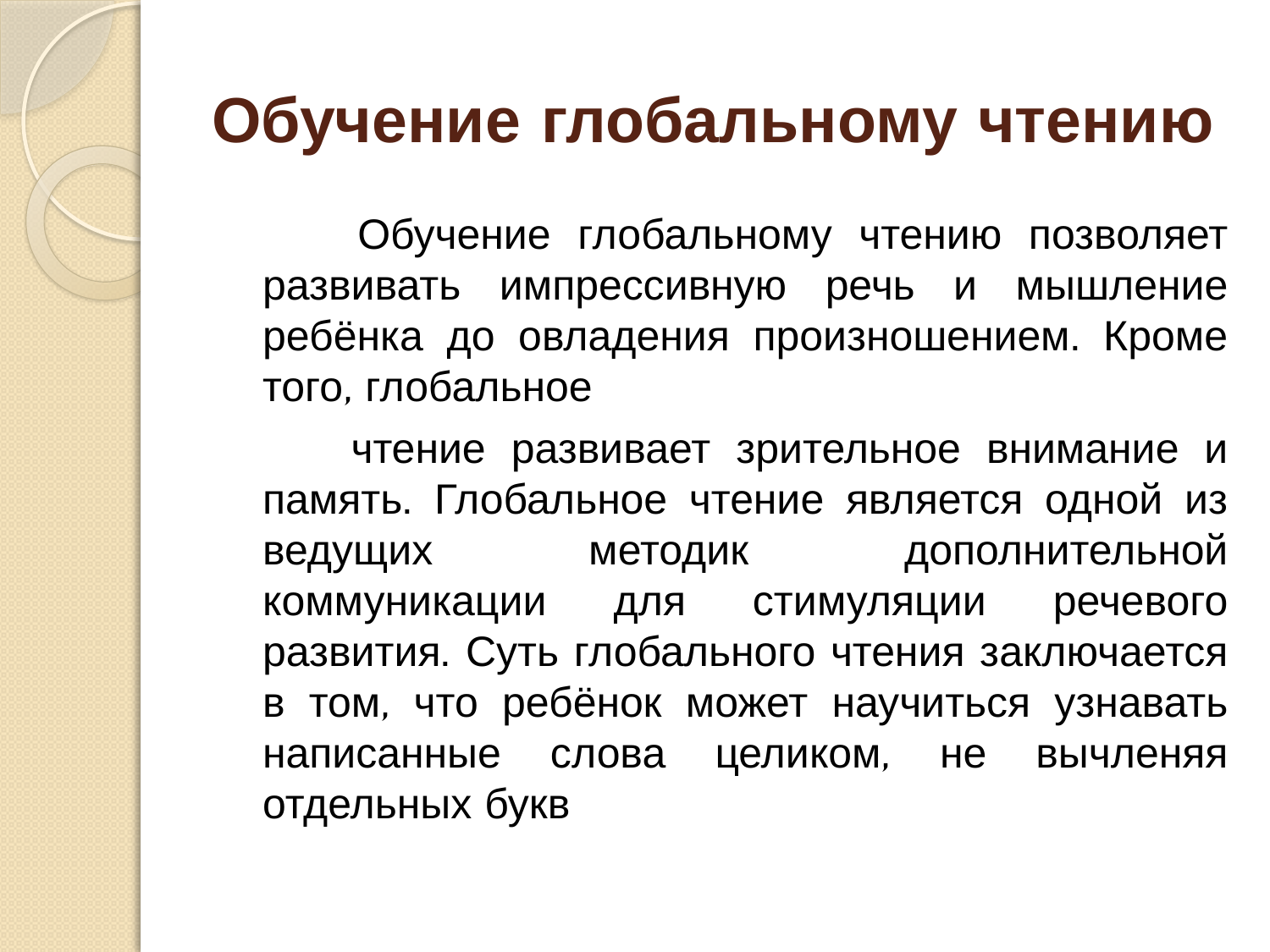

# Обучение глобальному чтению
     Обучение глобальному чтению позволяет развивать импрессивную речь и мышление ребёнка до овладения произношением. Кроме того, глобальное
     чтение развивает зрительное внимание и память. Глобальное чтение является одной из ведущих методик дополнительной коммуникации для стимуляции речевого развития. Суть глобального чтения заключается в том, что ребёнок может научиться узнавать написанные слова целиком, не вычленяя отдельных букв